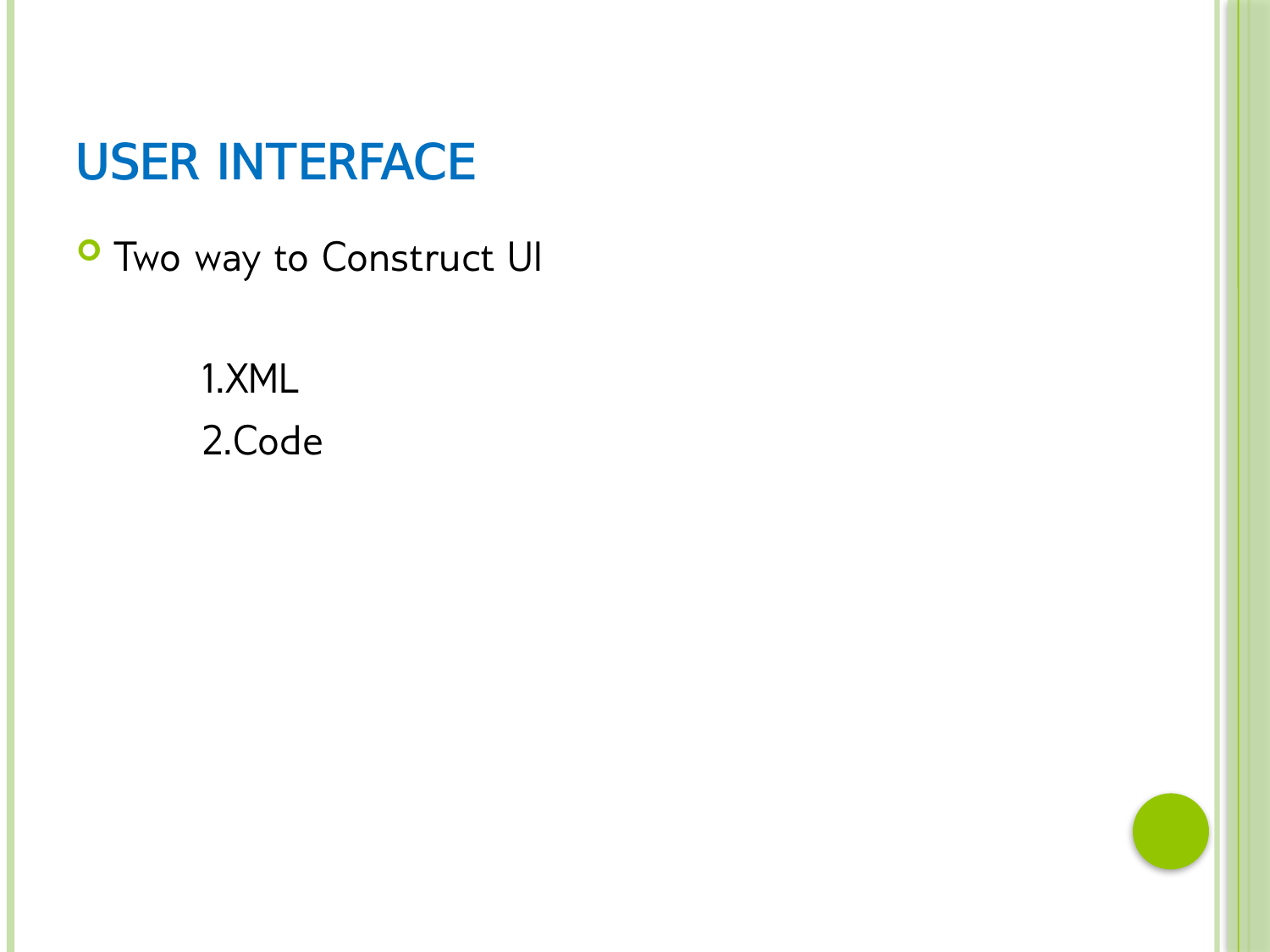

# User Interface
Two way to Construct UI

	1.XML
	2.Code